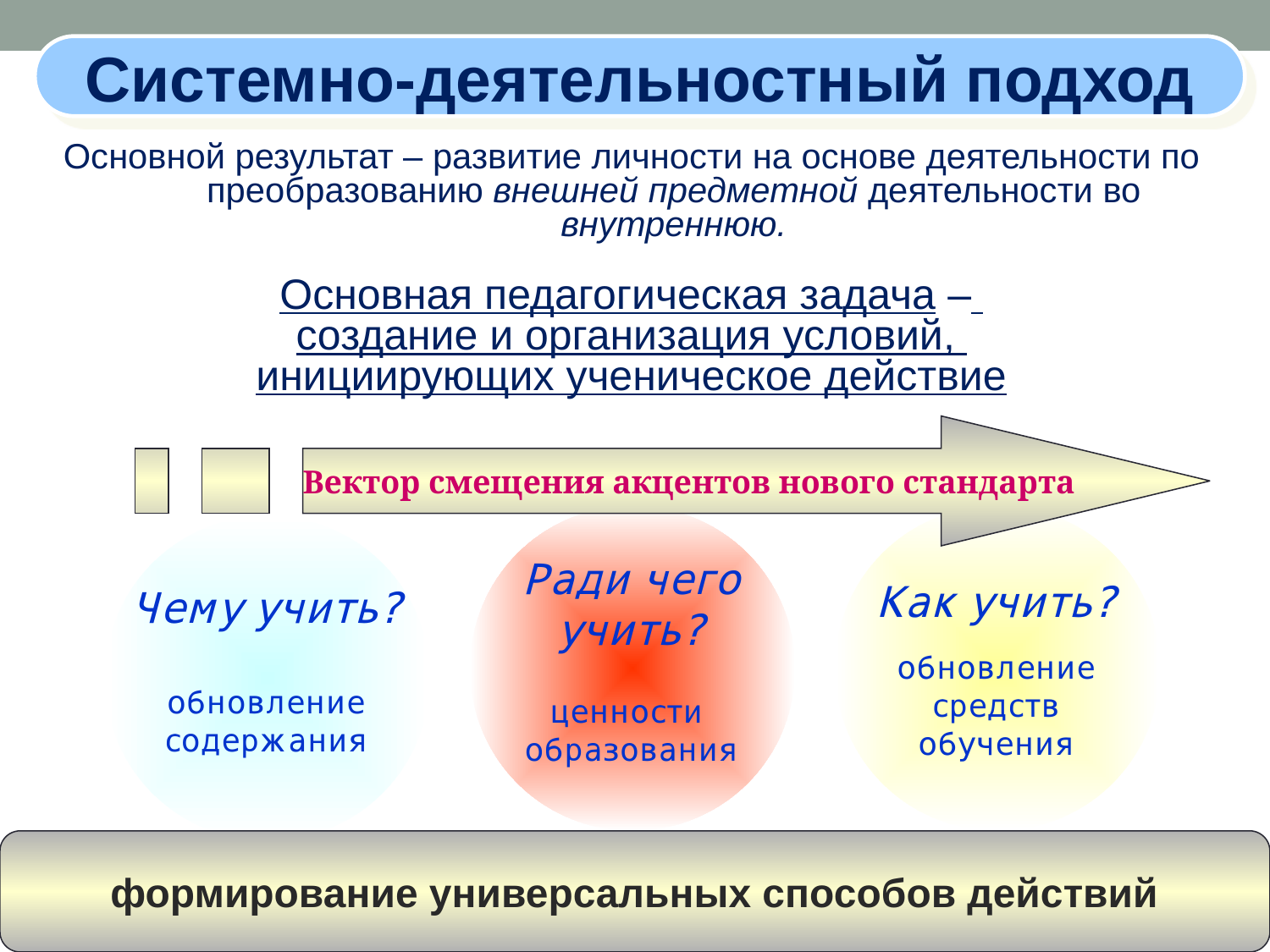

Системно-деятельностный подход
Основной результат – развитие личности на основе деятельности по преобразованию внешней предметной деятельности во внутреннюю.

Основная педагогическая задача –
создание и организация условий,
инициирующих ученическое действие
Вектор смещения акцентов нового стандарта
Ради чего
учить?

ценности
образования

Как учить?

обновление
средств
обучения
Чему учить?

обновление
содержания

формирование универсальных способов действий